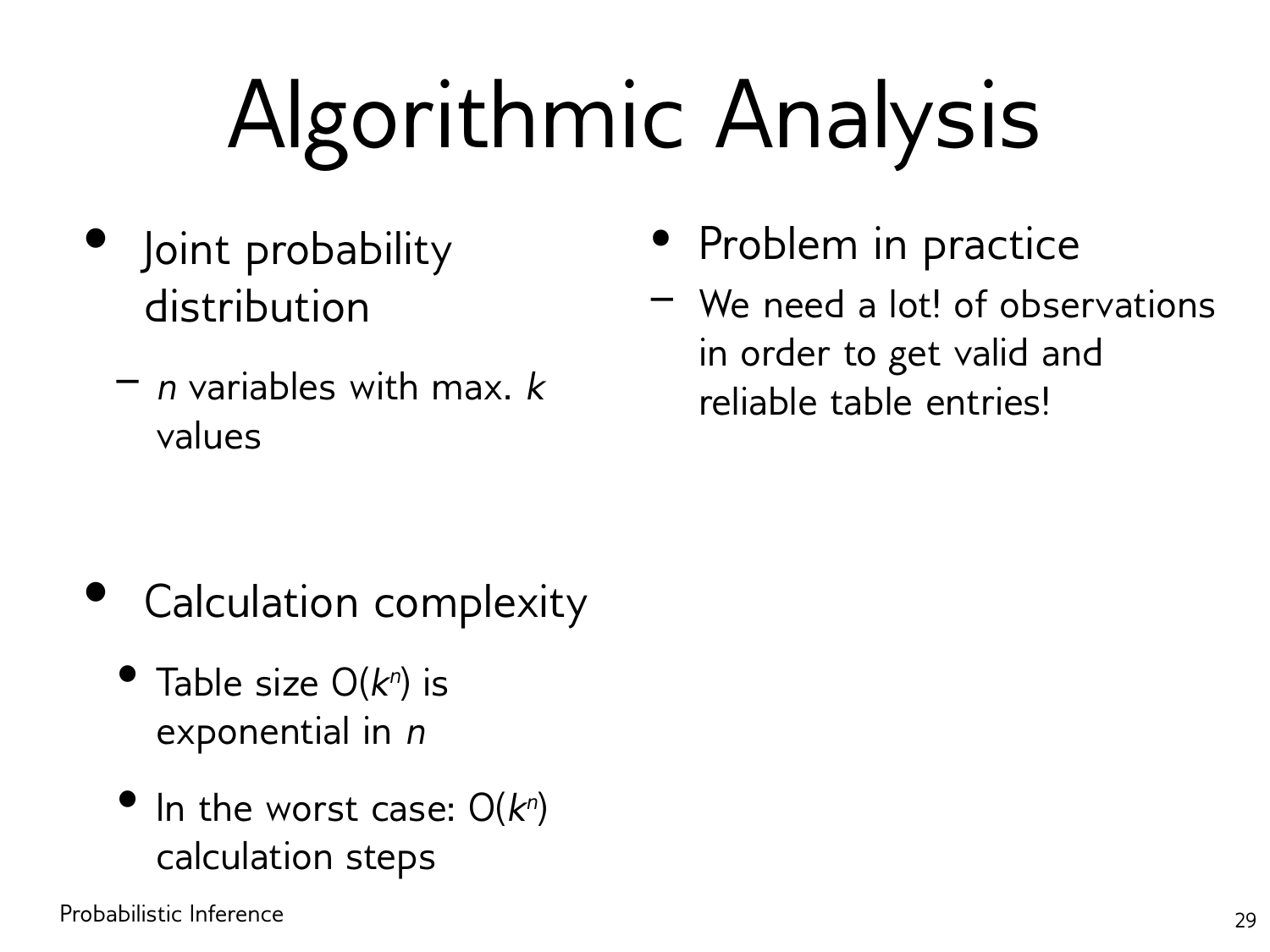

# Algorithmic Analysis
Joint probability distribution
n variables with max. k values

Calculation complexity
Table size O(kn) is exponential in n
In the worst case: O(kn) calculation steps
Problem in practice
We need a lot! of observations in order to get valid and reliable table entries!
Probabilistic Inference
29